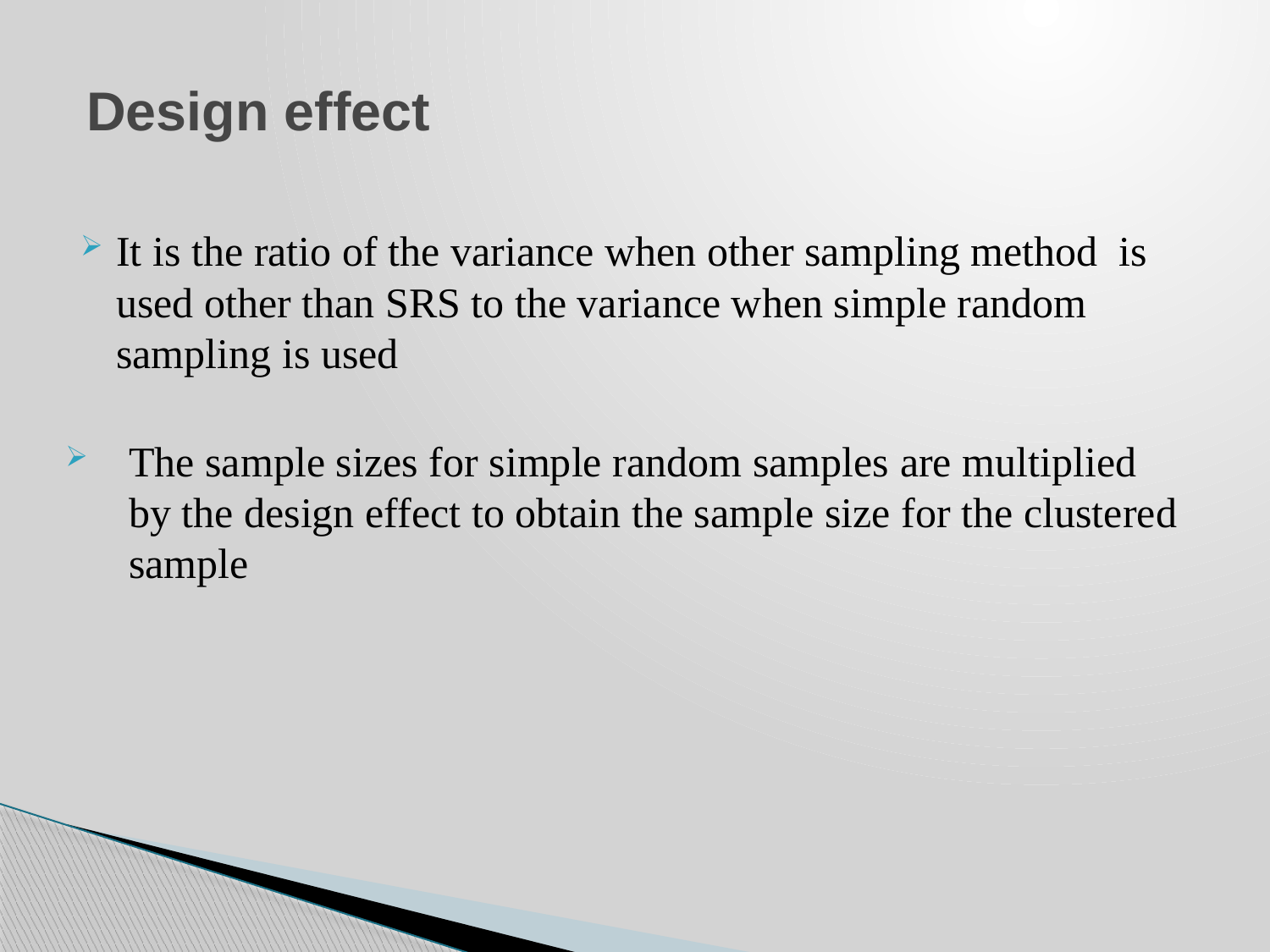

# Design effect
It is the ratio of the variance when other sampling method  is used other than SRS to the variance when simple random sampling is used

The sample sizes for simple random samples are multiplied by the design effect to obtain the sample size for the clustered sample